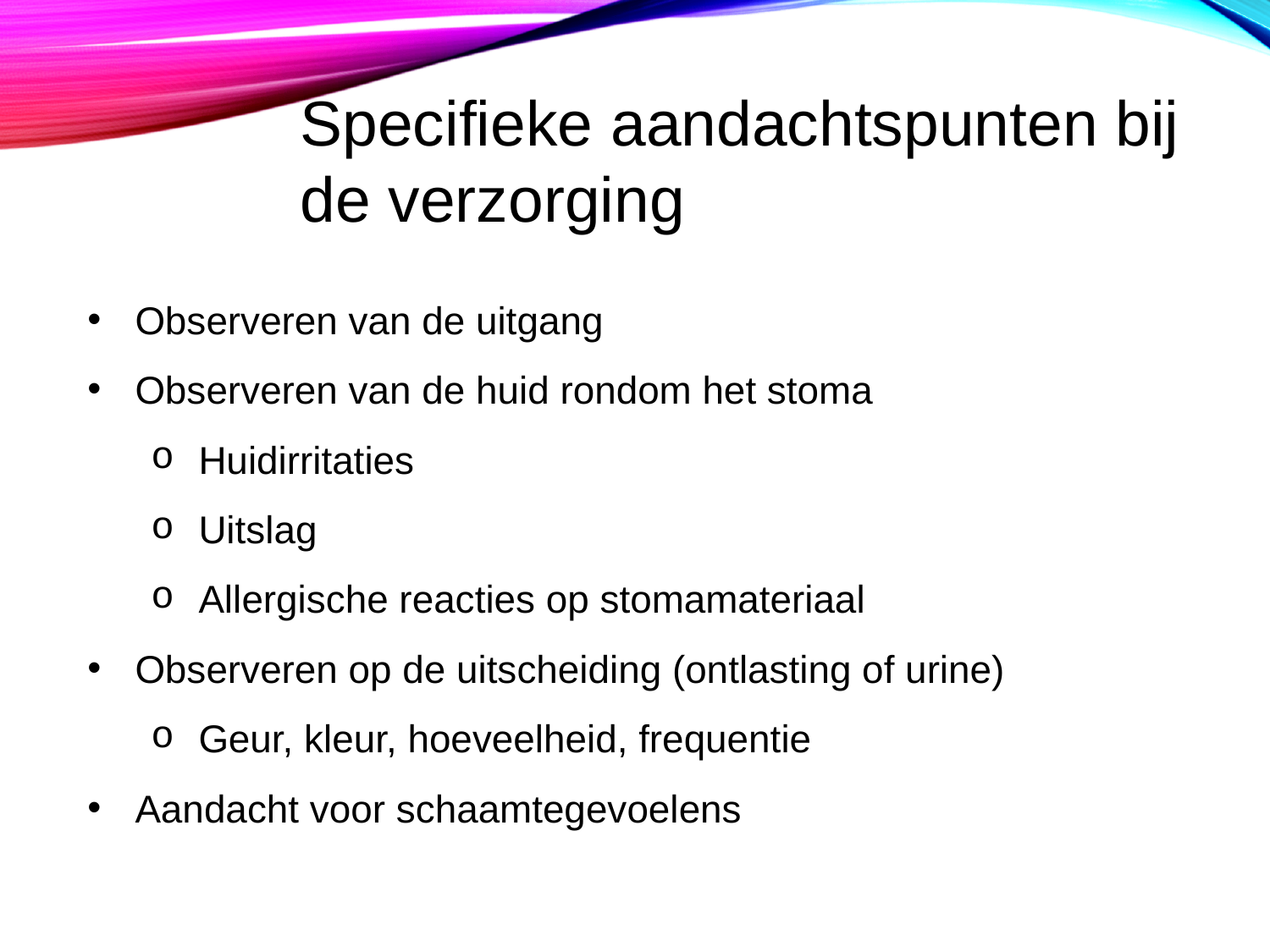

Specifieke aandachtspunten bij de verzorging
Observeren van de uitgang
Observeren van de huid rondom het stoma
Huidirritaties
Uitslag
Allergische reacties op stomamateriaal
Observeren op de uitscheiding (ontlasting of urine)
Geur, kleur, hoeveelheid, frequentie
Aandacht voor schaamtegevoelens